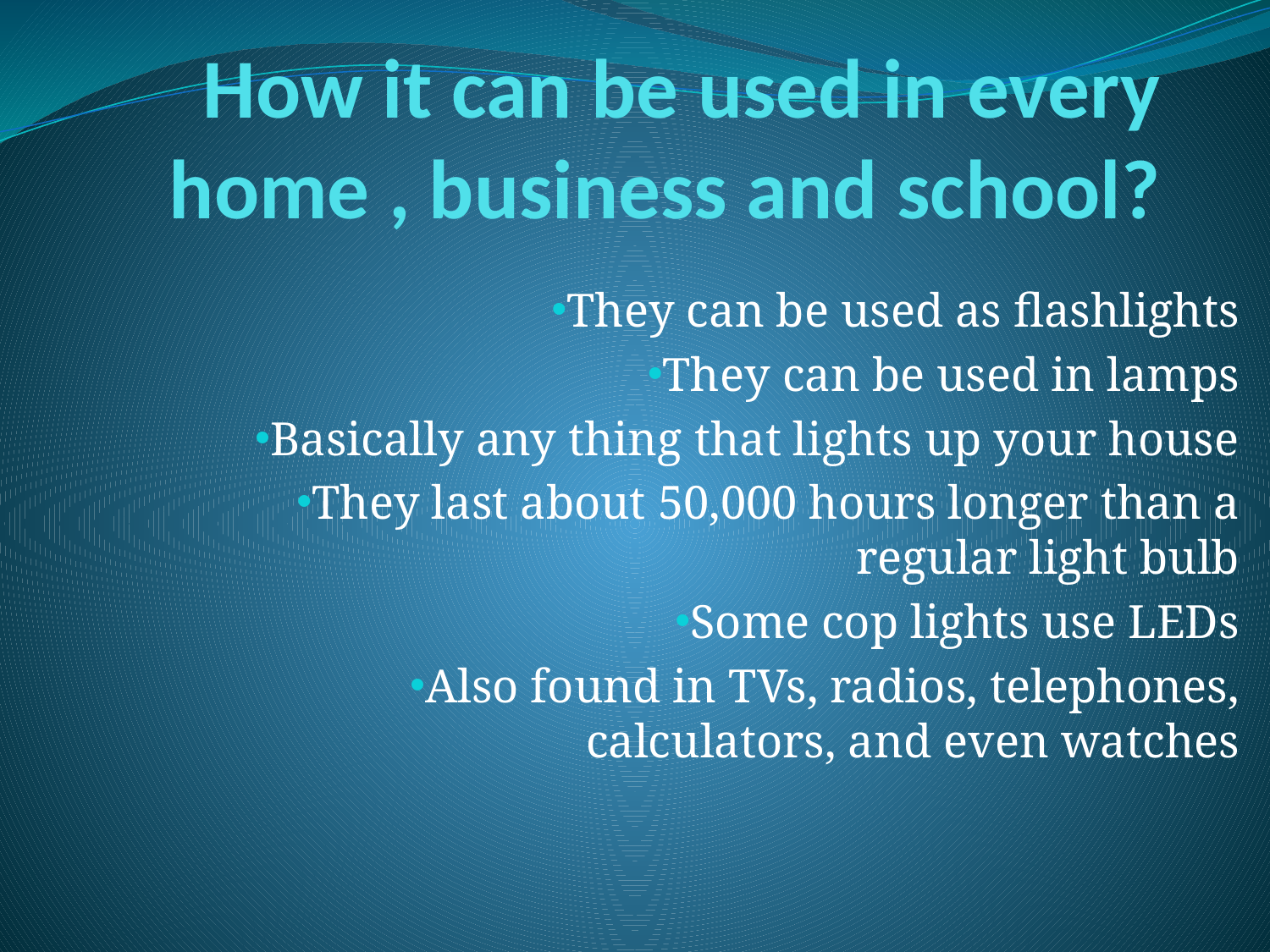

# How it can be used in every home , business and school?
They can be used as flashlights
They can be used in lamps
Basically any thing that lights up your house
They last about 50,000 hours longer than a regular light bulb
Some cop lights use LEDs
Also found in TVs, radios, telephones, calculators, and even watches